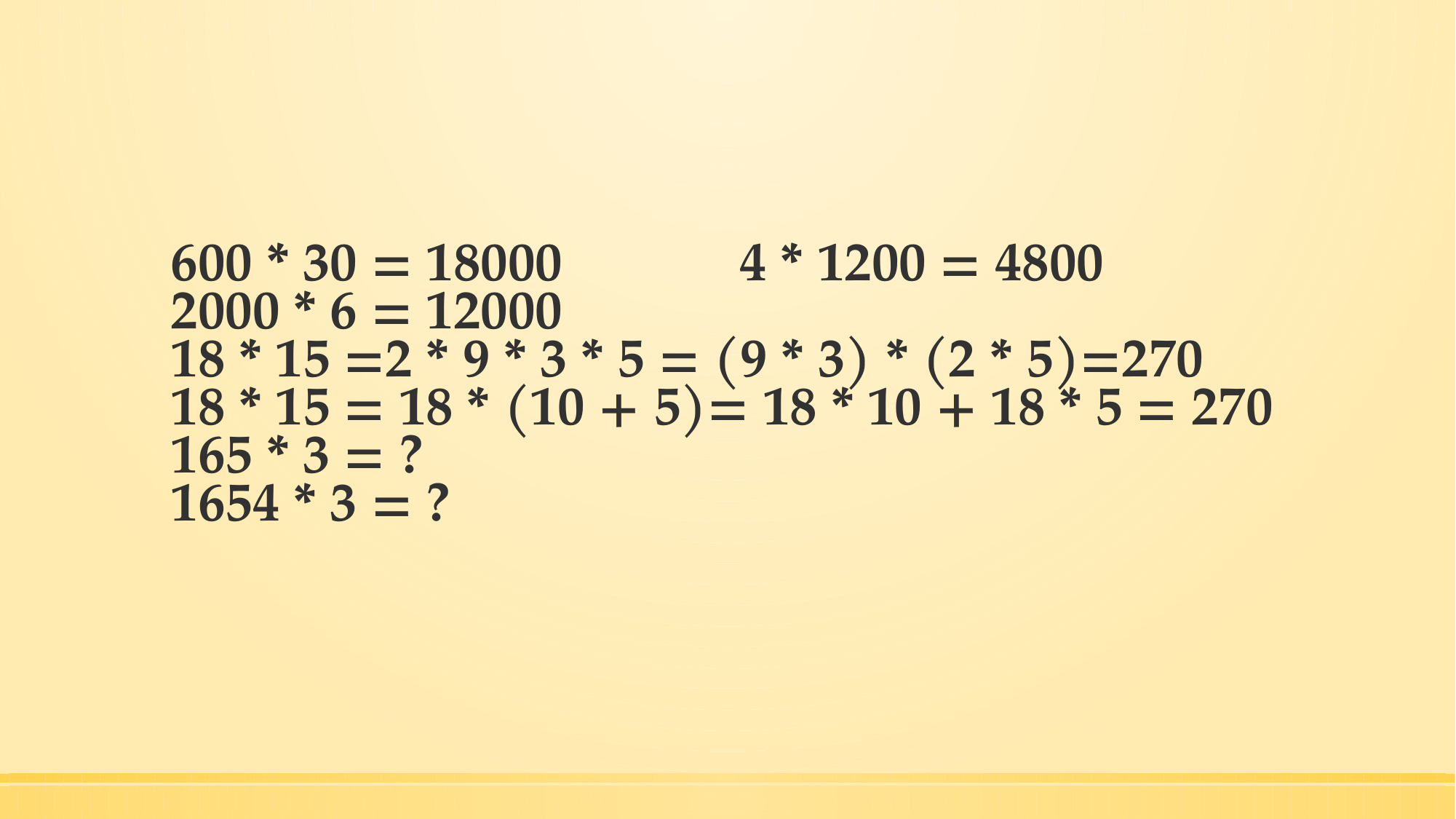

# 600 * 30 = 18000             4 * 1200 = 4800 2000 * 6 = 12000 18 * 15 =2 * 9 * 3 * 5 = (9 * 3) * (2 * 5)=270 18 * 15 = 18 * (10 + 5)= 18 * 10 + 18 * 5 = 270 165 * 3 = ? 1654 * 3 = ?